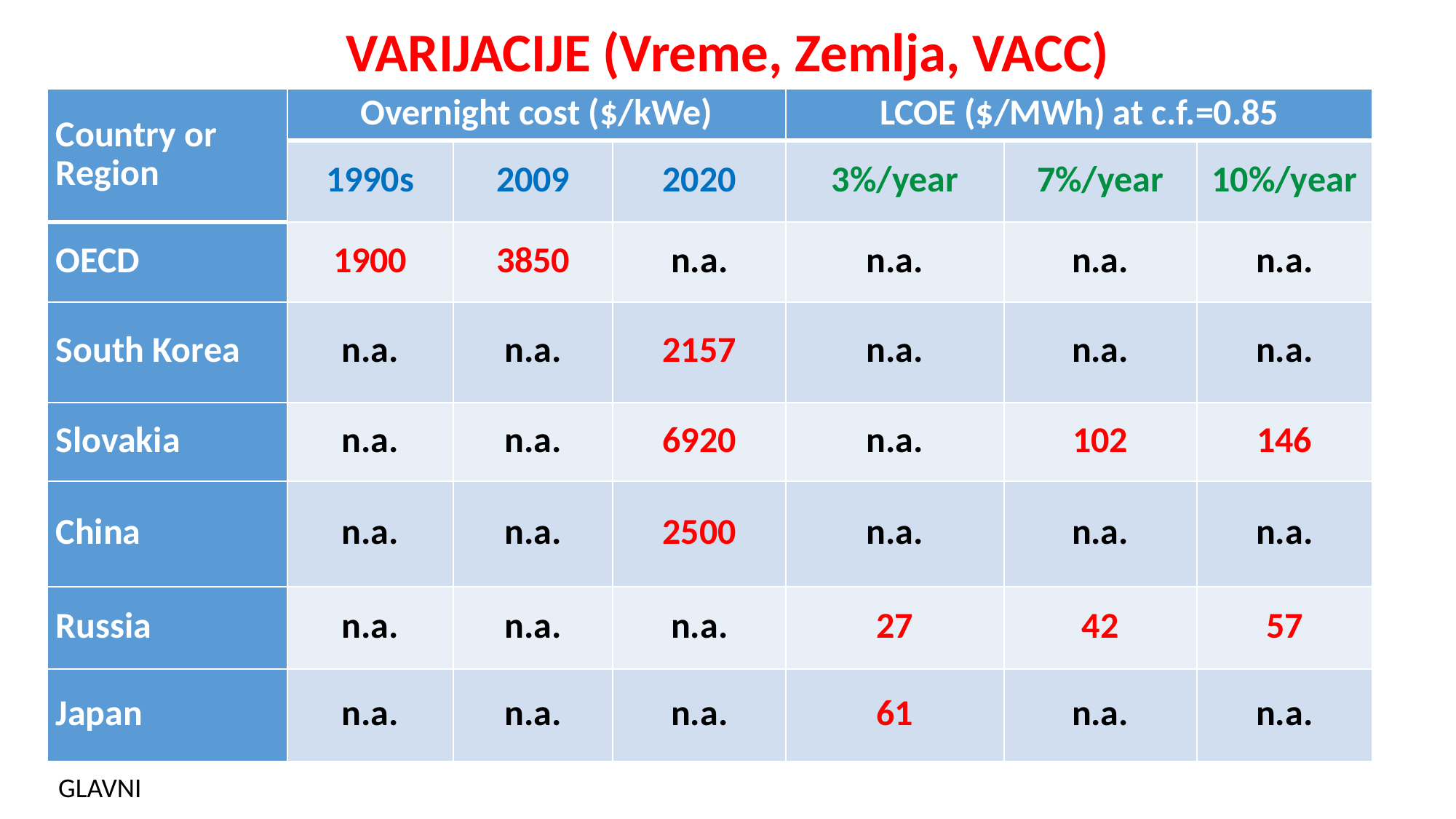

VARIJACIJE (Vreme, Zemlja, VACC)
| Country or Region | Overnight cost ($/kWe) |  |  | LCOE ($/MWh) at c.f.=0.85 |  |  |
| --- | --- | --- | --- | --- | --- | --- |
|  | 1990s | 2009 | 2020 | 3%/year | 7%/year | 10%/year |
| OECD | 1900 | 3850 | n.a. | n.a. | n.a. | n.a. |
| South Korea | n.a. | n.a. | 2157 | n.a. | n.a. | n.a. |
| Slovakia | n.a. | n.a. | 6920 | n.a. | 102 | 146 |
| China | n.a. | n.a. | 2500 | n.a. | n.a. | n.a. |
| Russia | n.a. | n.a. | n.a. | 27 | 42 | 57 |
| Japan | n.a. | n.a. | n.a. | 61 | n.a. | n.a. |
GLAVNI